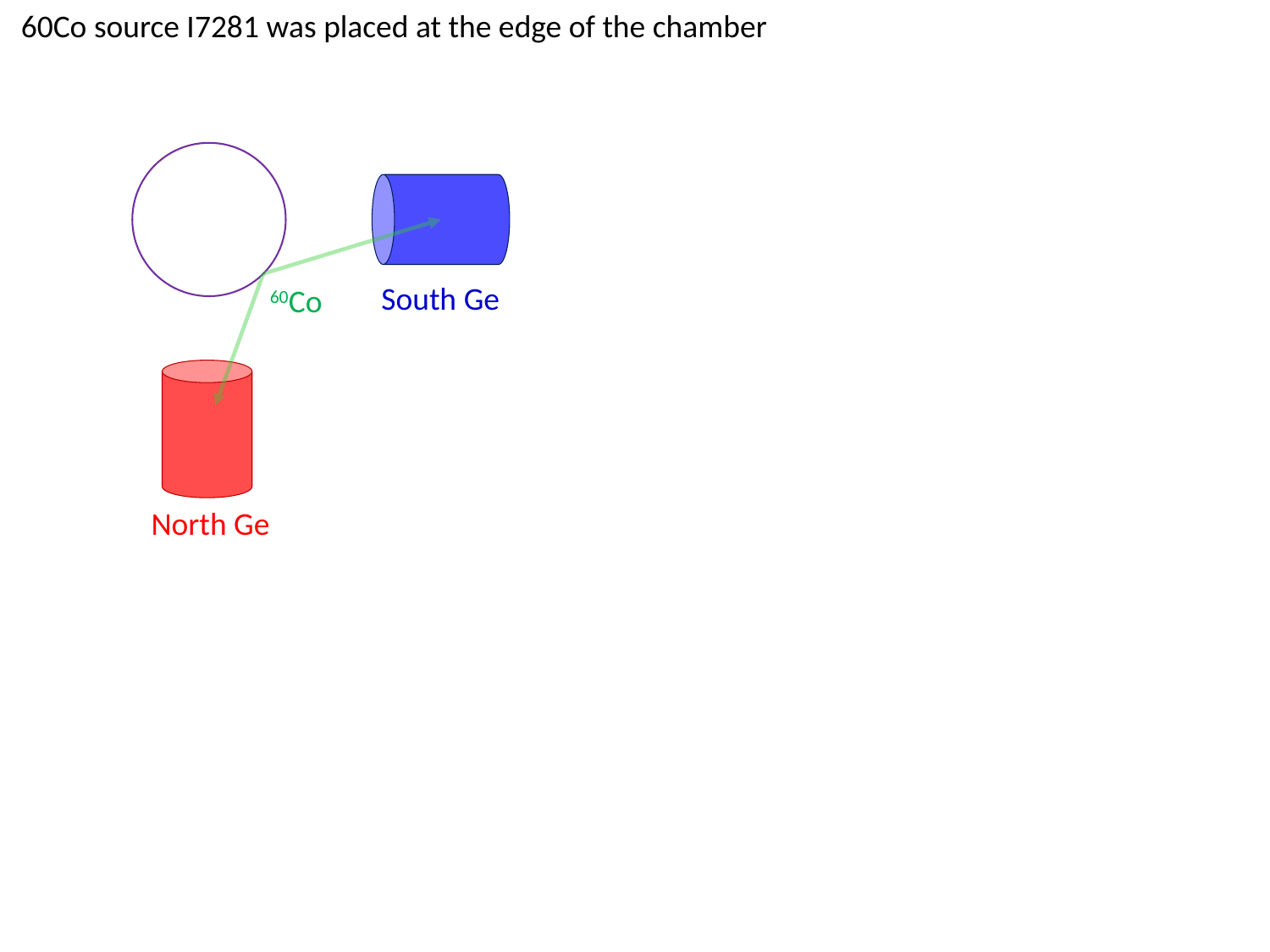

60Co source I7281 was placed at the edge of the chamber

South Ge
60Co

North Ge